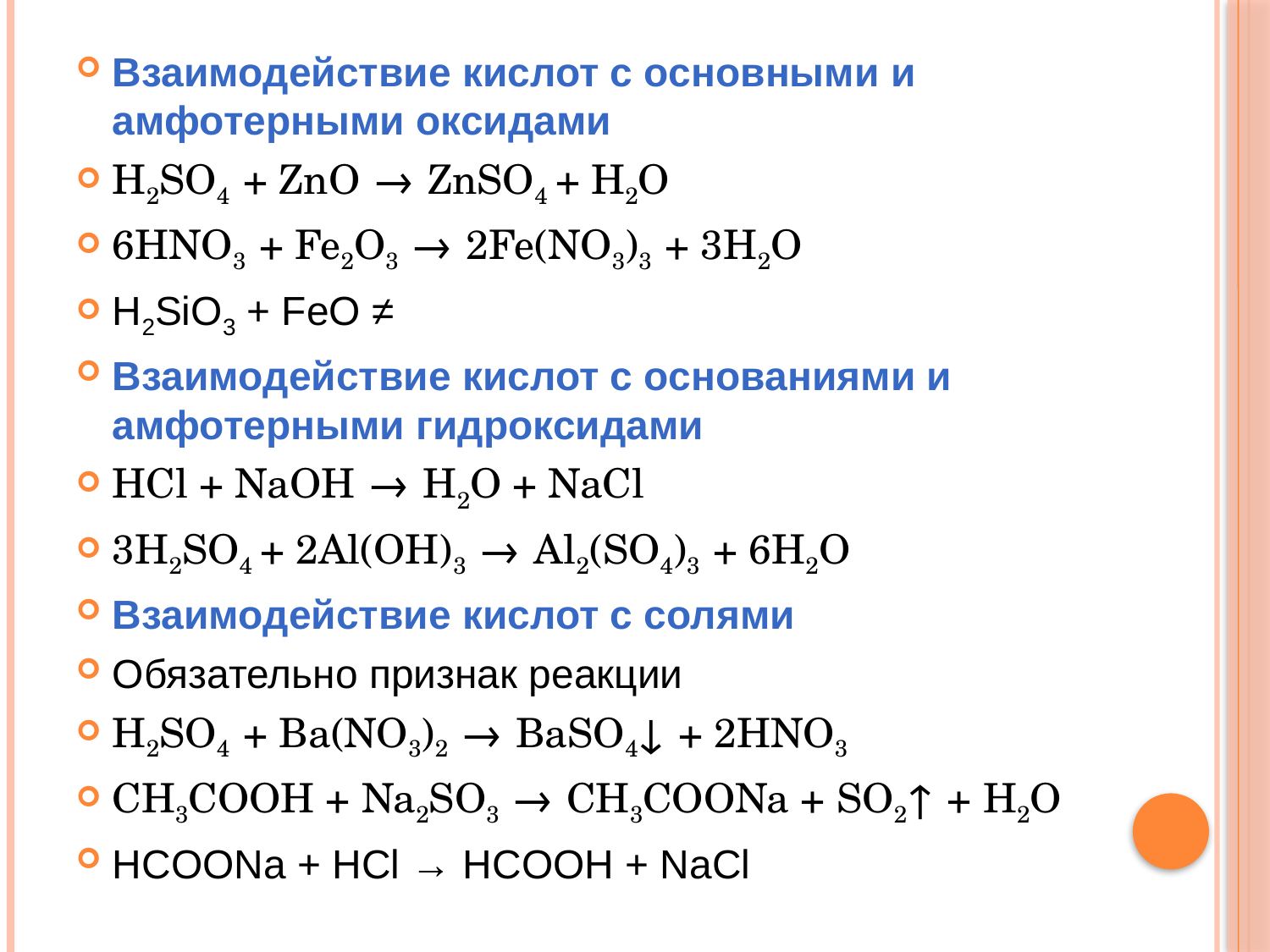

#
Взаимодействие кислот с основными и амфотерными оксидами
H2SO4 + ZnO → ZnSO4 + H2O
6HNO3 + Fe2O3 → 2Fe(NO3)3 + 3H2O
H2SiO3 + FeO ≠
Взаимодействие кислот с основаниями и амфотерными гидроксидами
HCl + NaOH → H2O + NaCl
3H2SO4 + 2Al(OH)3 → Al2(SO4)3 + 6H2O
Взаимодействие кислот с солями
Обязательно признак реакции
H2SO4 + Ba(NO3)2 → BaSO4↓ + 2HNO3
CH3COOH + Na2SO3 → CH3COONa + SO2↑ + H2O
HCOONa + HCl → HCOOH + NaCl